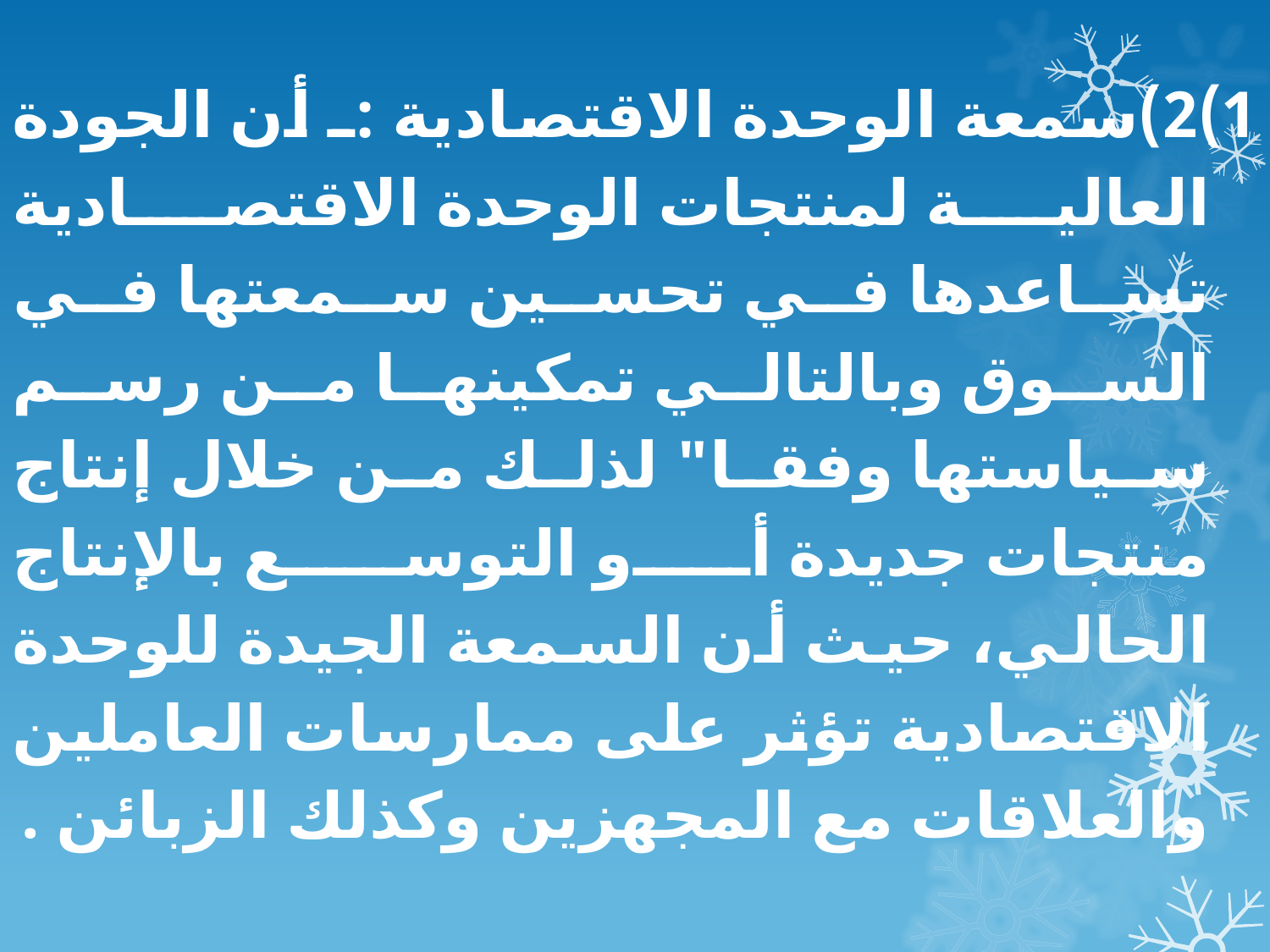

2)سمعة الوحدة الاقتصادية :ـ أن الجودة العالية لمنتجات الوحدة الاقتصادية تساعدها في تحسين سمعتها في السوق وبالتالي تمكينها من رسم سياستها وفقا" لذلك من خلال إنتاج منتجات جديدة أو التوسع بالإنتاج الحالي، حيث أن السمعة الجيدة للوحدة الاقتصادية تؤثر على ممارسات العاملين والعلاقات مع المجهزين وكذلك الزبائن .